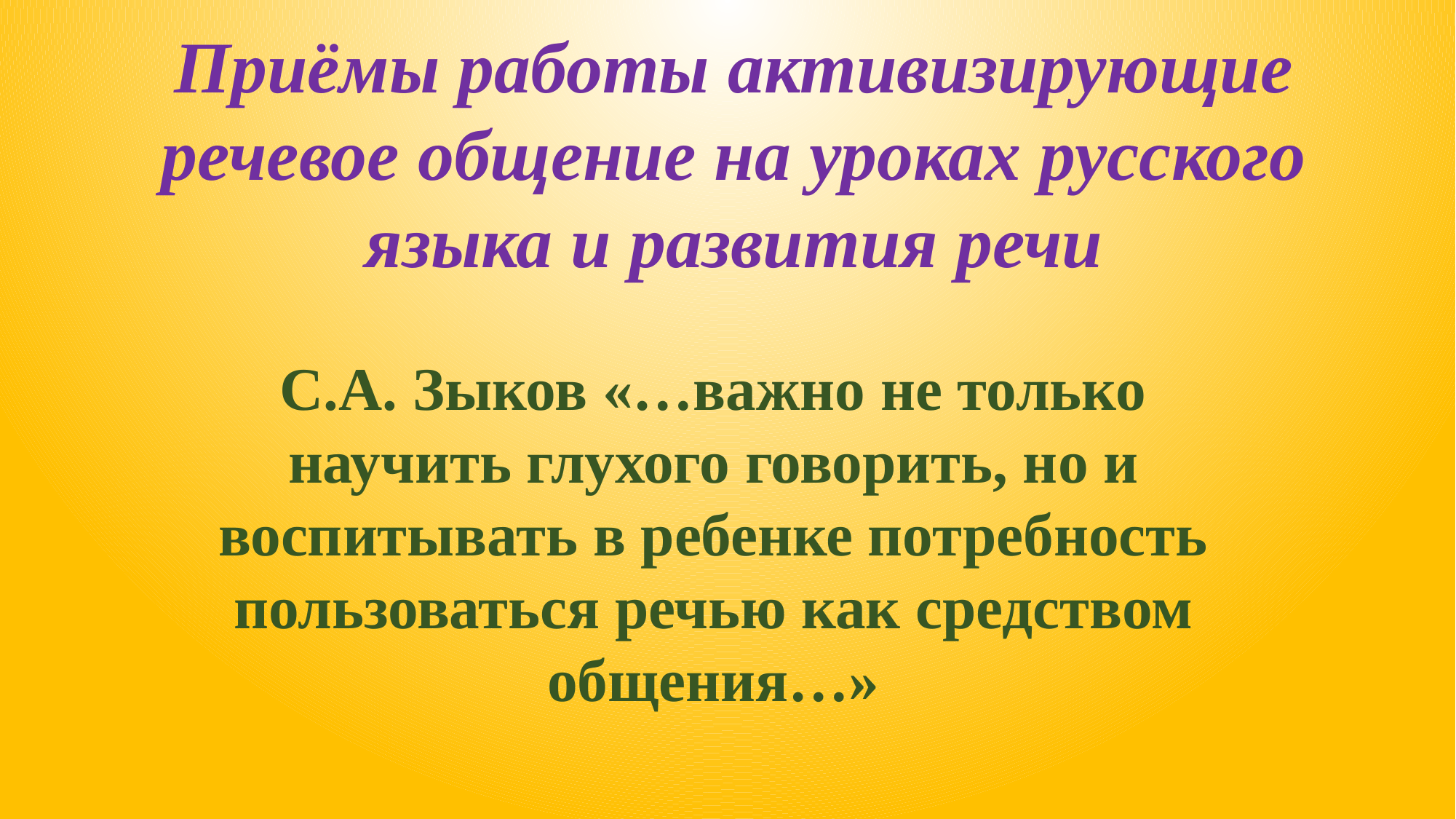

Приёмы работы активизирующие речевое общение на уроках русского языка и развития речи
С.А. Зыков «…важно не только научить глухого говорить, но и воспитывать в ребенке потребность пользоваться речью как средством общения…»